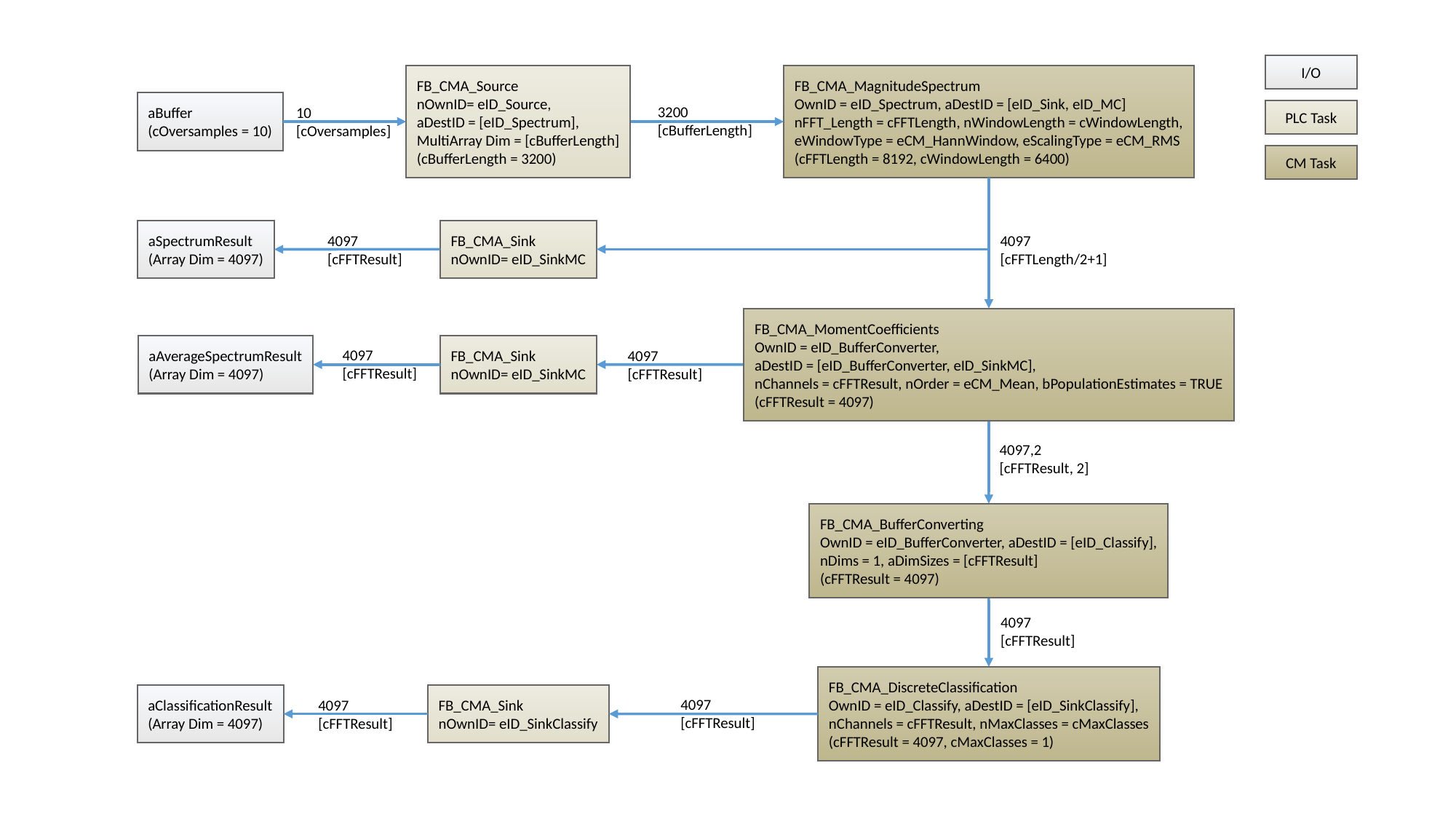

I/O
FB_CMA_Source
nOwnID= eID_Source,
aDestID = [eID_Spectrum],
MultiArray Dim = [cBufferLength]
(cBufferLength = 3200)
FB_CMA_MagnitudeSpectrum
OwnID = eID_Spectrum, aDestID = [eID_Sink, eID_MC]
nFFT_Length = cFFTLength, nWindowLength = cWindowLength,
eWindowType = eCM_HannWindow, eScalingType = eCM_RMS
(cFFTLength = 8192, cWindowLength = 6400)
aBuffer
(cOversamples = 10)
3200
[cBufferLength]
10
[cOversamples]
PLC Task
CM Task
FB_CMA_Sink
nOwnID= eID_SinkMC
aSpectrumResult
(Array Dim = 4097)
4097
[cFFTResult]
4097
[cFFTLength/2+1]
FB_CMA_MomentCoefficients
OwnID = eID_BufferConverter,
aDestID = [eID_BufferConverter, eID_SinkMC],
nChannels = cFFTResult, nOrder = eCM_Mean, bPopulationEstimates = TRUE
(cFFTResult = 4097)
aAverageSpectrumResult
(Array Dim = 4097)
FB_CMA_Sink
nOwnID= eID_SinkMC
4097
[cFFTResult]
4097
[cFFTResult]
4097,2
[cFFTResult, 2]
FB_CMA_BufferConverting
OwnID = eID_BufferConverter, aDestID = [eID_Classify],
nDims = 1, aDimSizes = [cFFTResult]
(cFFTResult = 4097)
4097
[cFFTResult]
FB_CMA_DiscreteClassification
OwnID = eID_Classify, aDestID = [eID_SinkClassify],
nChannels = cFFTResult, nMaxClasses = cMaxClasses
(cFFTResult = 4097, cMaxClasses = 1)
aClassificationResult
(Array Dim = 4097)
FB_CMA_Sink
nOwnID= eID_SinkClassify
4097
[cFFTResult]
4097
[cFFTResult]